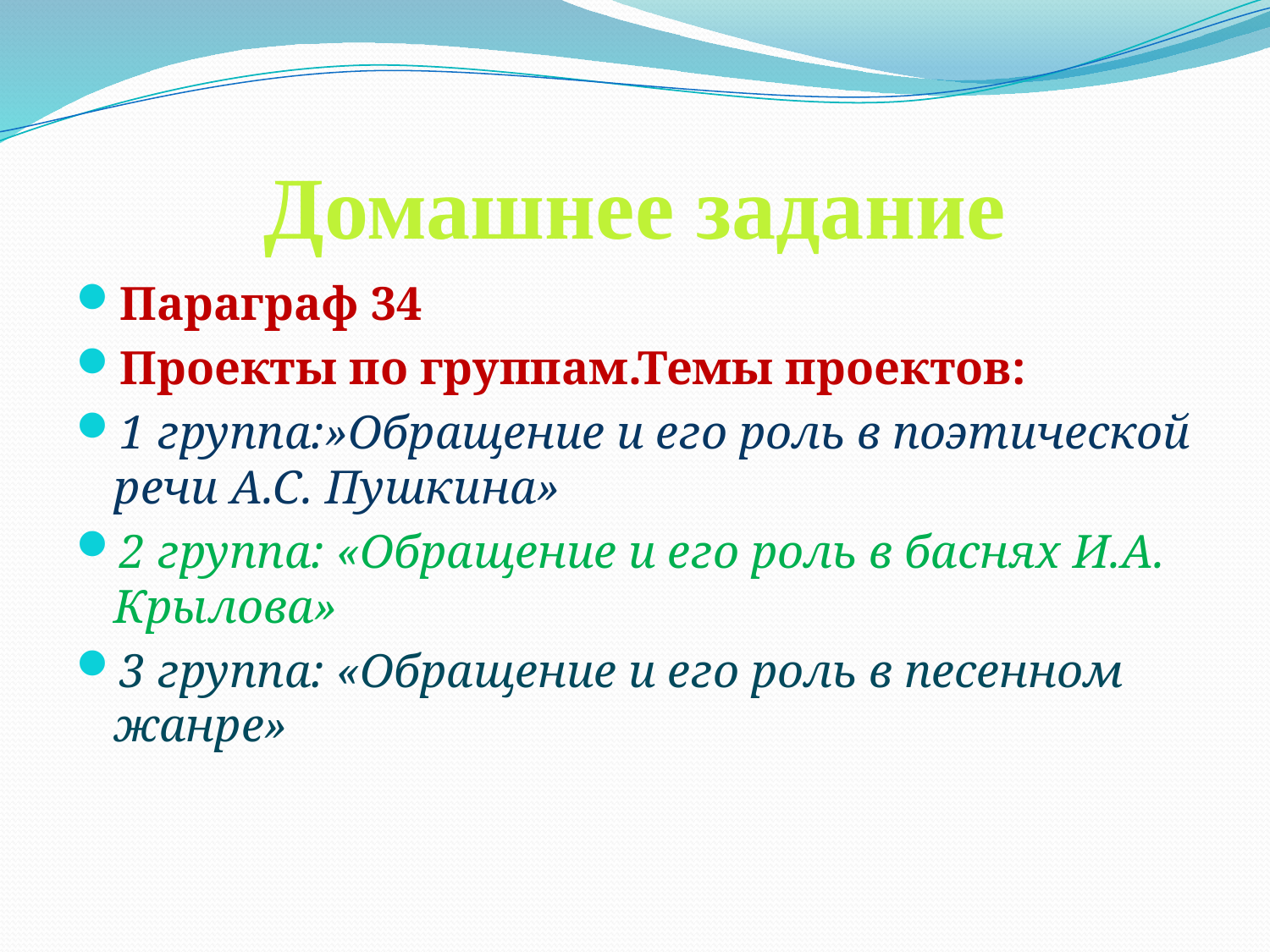

# Домашнее задание
Параграф 34
Проекты по группам.Темы проектов:
1 группа:»Обращение и его роль в поэтической речи А.С. Пушкина»
2 группа: «Обращение и его роль в баснях И.А. Крылова»
3 группа: «Обращение и его роль в песенном жанре»